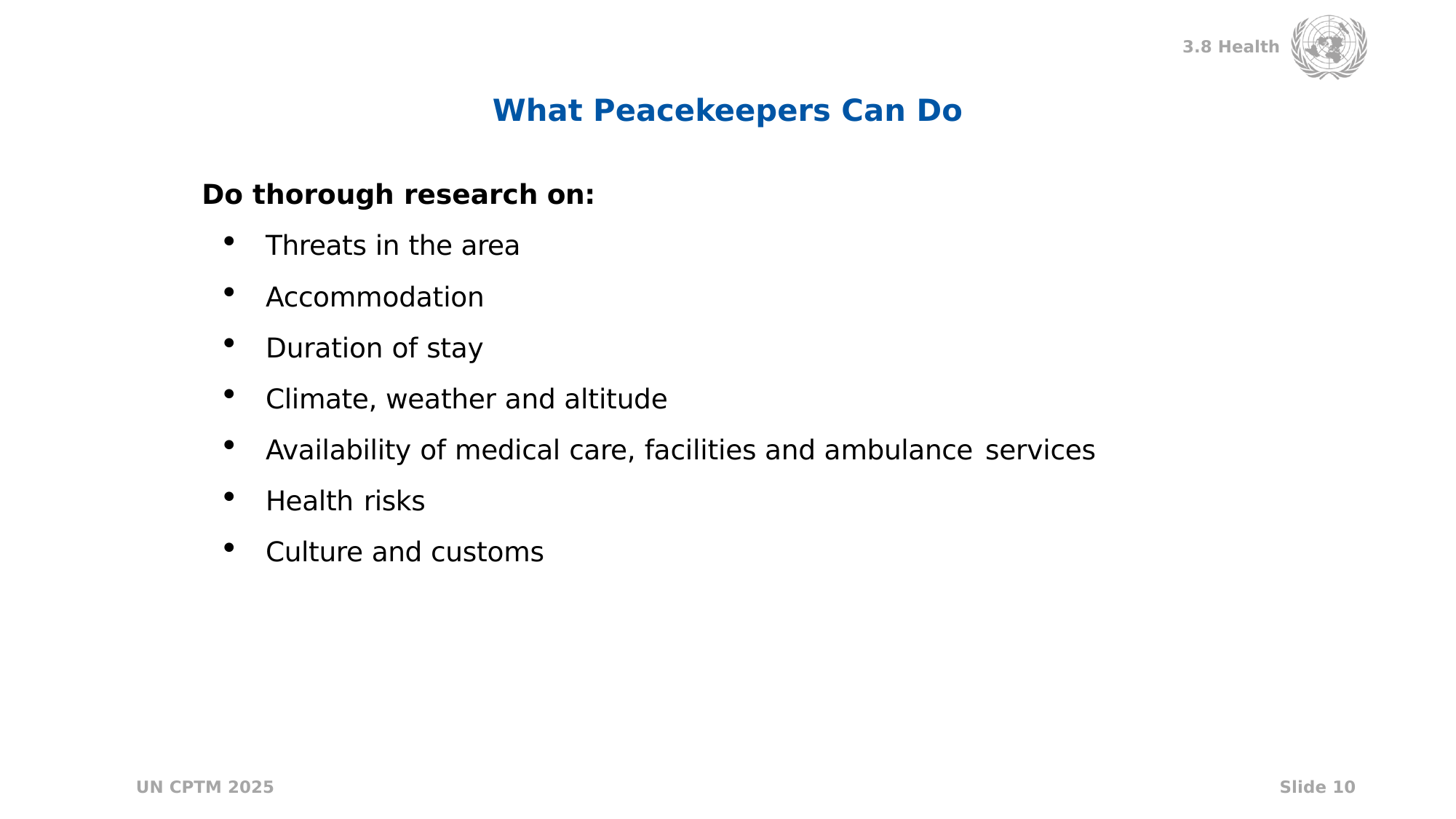

What Peacekeepers Can Do
Do thorough research on:
Threats in the area
Accommodation
Duration of stay
Climate, weather and altitude
Availability of medical care, facilities and ambulance services
Health risks
Culture and customs